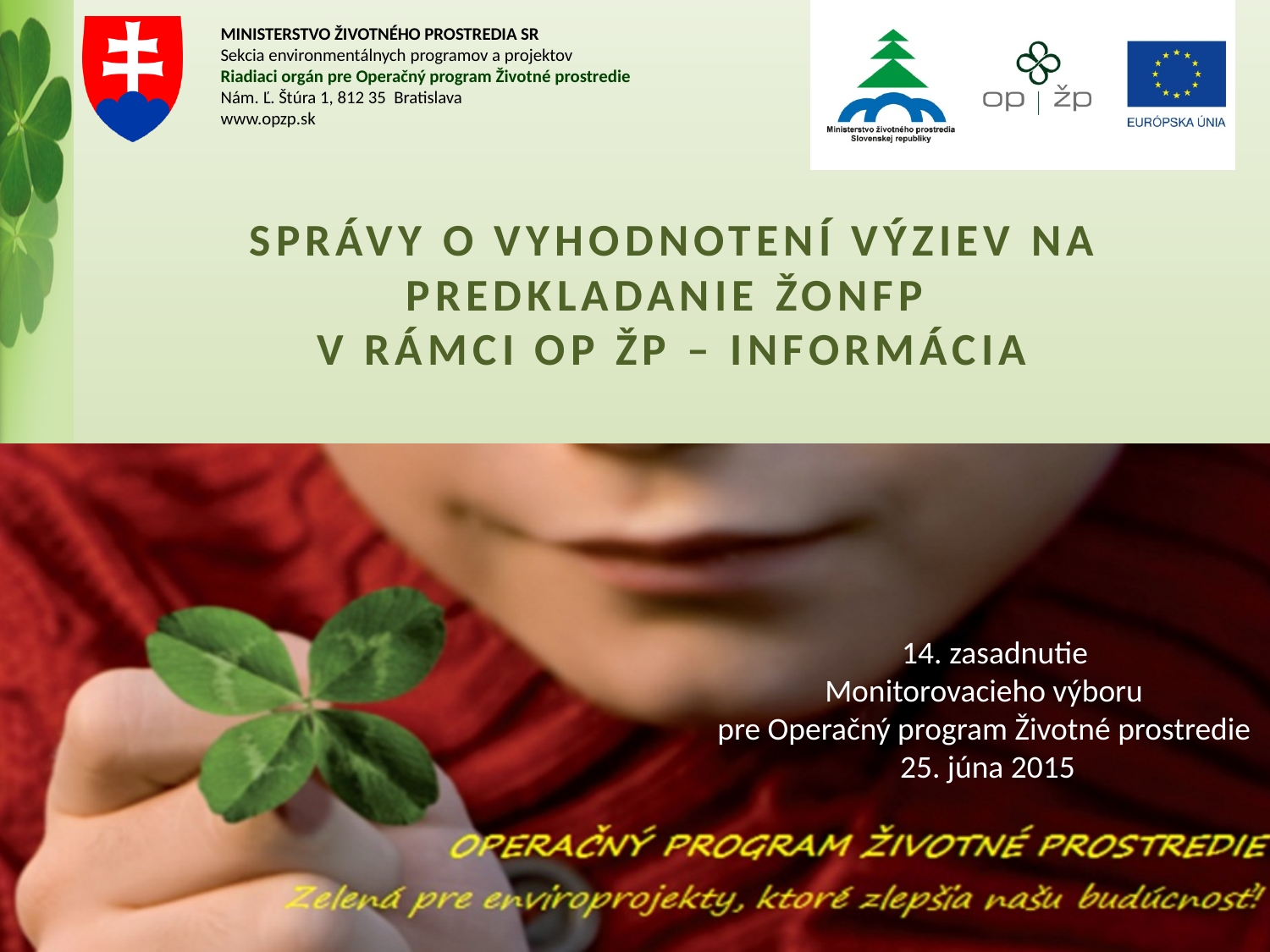

# Správy o vyhodnotení výziev na predkladanie ŽoNFP v Rámci oP ŽP – informácia
   14. zasadnutie
Monitorovacieho výboru
pre Operačný program Životné prostredie
25. júna 2015